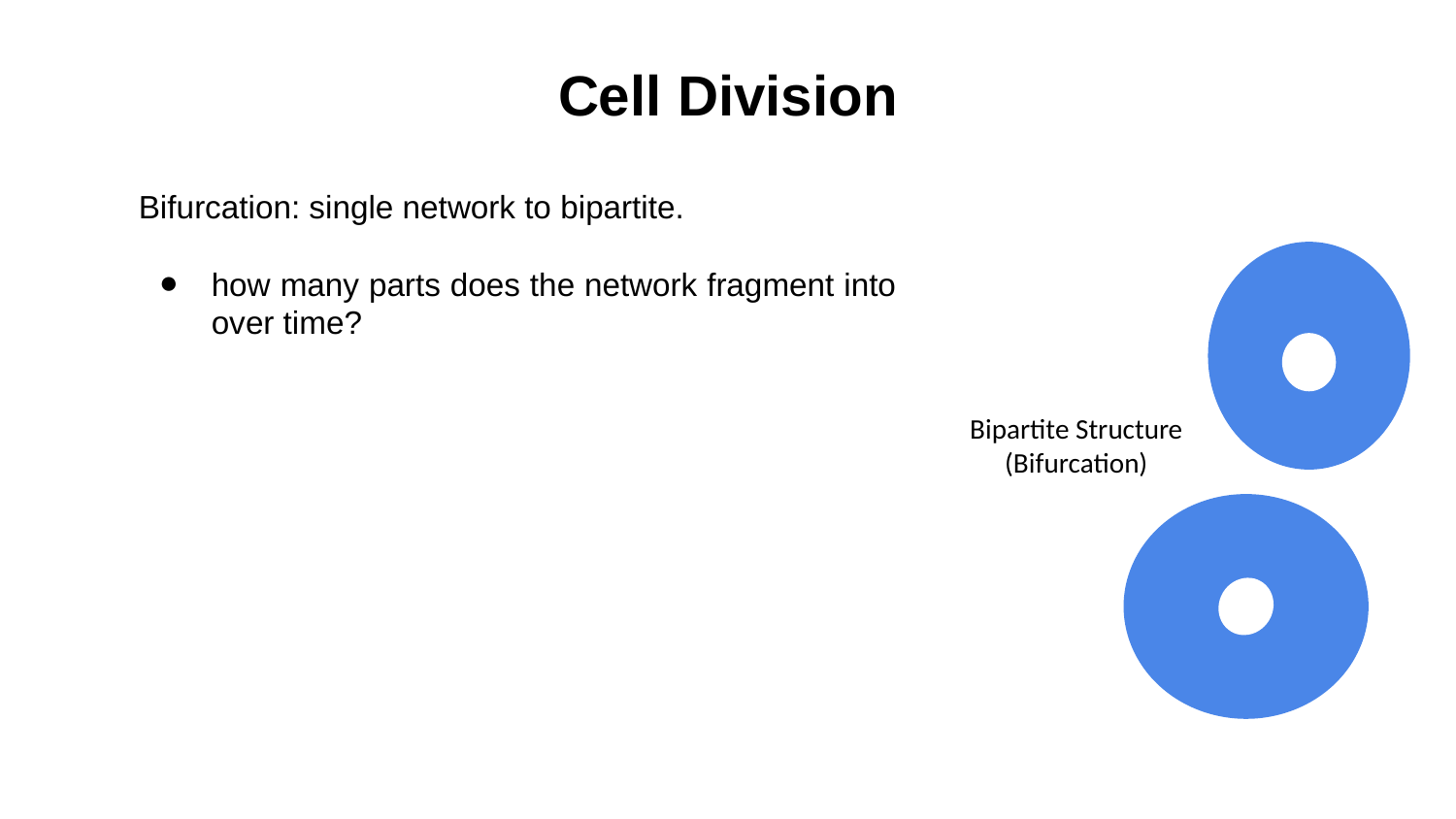

# Cell Division
Bifurcation: single network to bipartite.

how many parts does the network fragment into over time?

Bipartite Structure (Bifurcation)